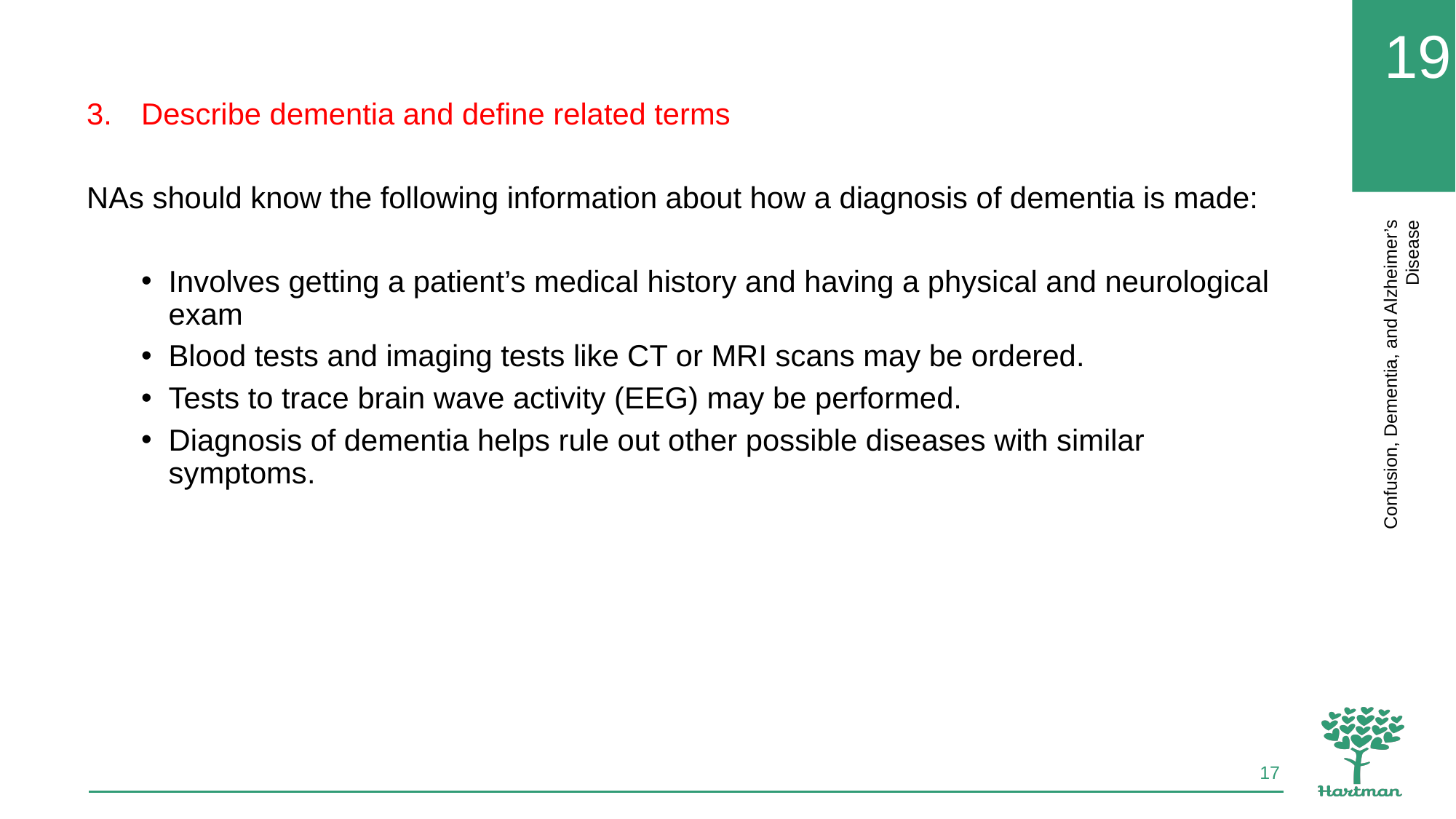

Describe dementia and define related terms

NAs should know the following information about how a diagnosis of dementia is made:

Involves getting a patient’s medical history and having a physical and neurological exam
Blood tests and imaging tests like CT or MRI scans may be ordered.
Tests to trace brain wave activity (EEG) may be performed.
Diagnosis of dementia helps rule out other possible diseases with similar symptoms.

17